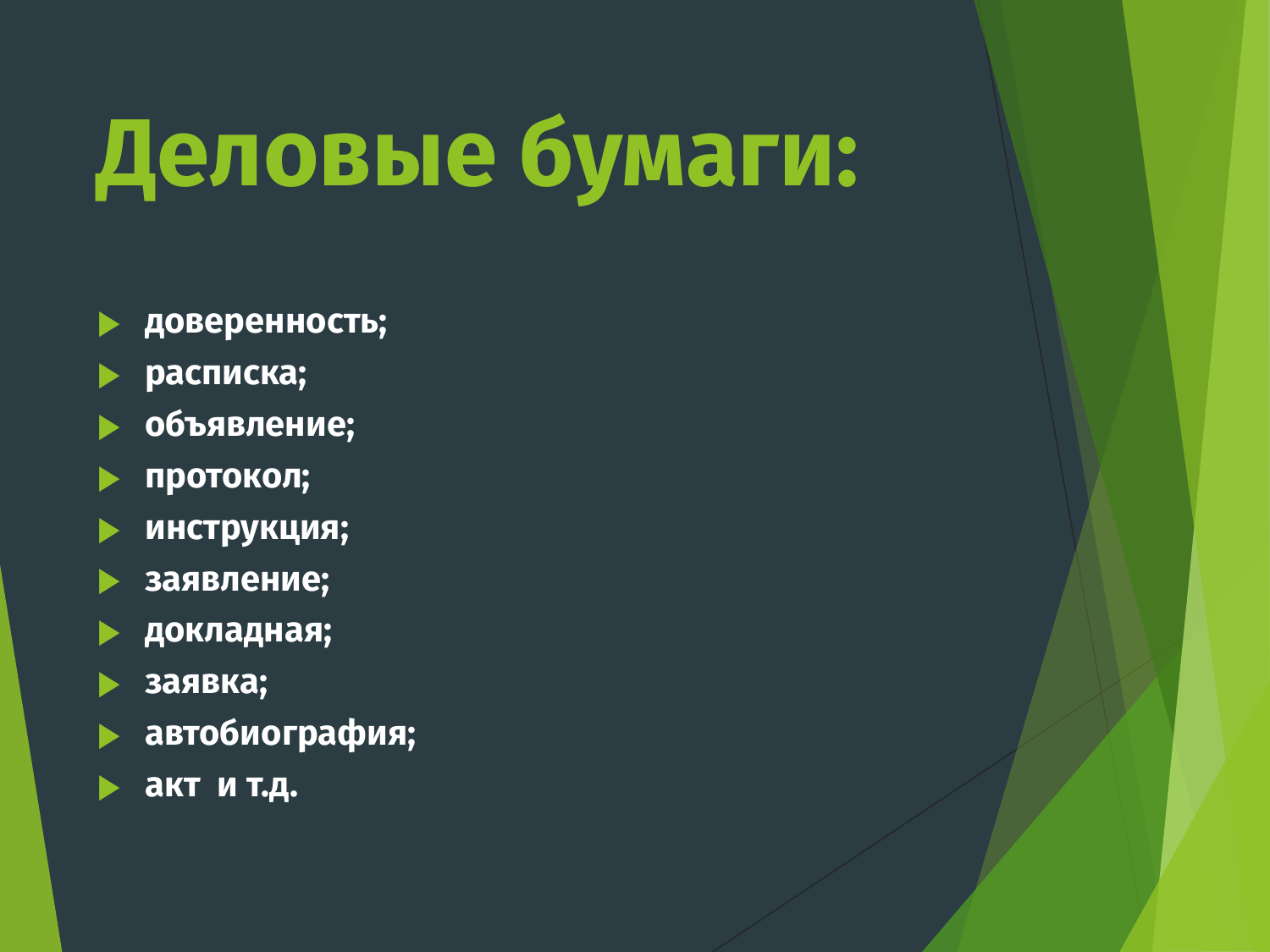

# Деловые бумаги:
доверенность;
расписка;
объявление;
протокол;
инструкция;
заявление;
докладная;
заявка;
автобиография;
акт  и т.д.